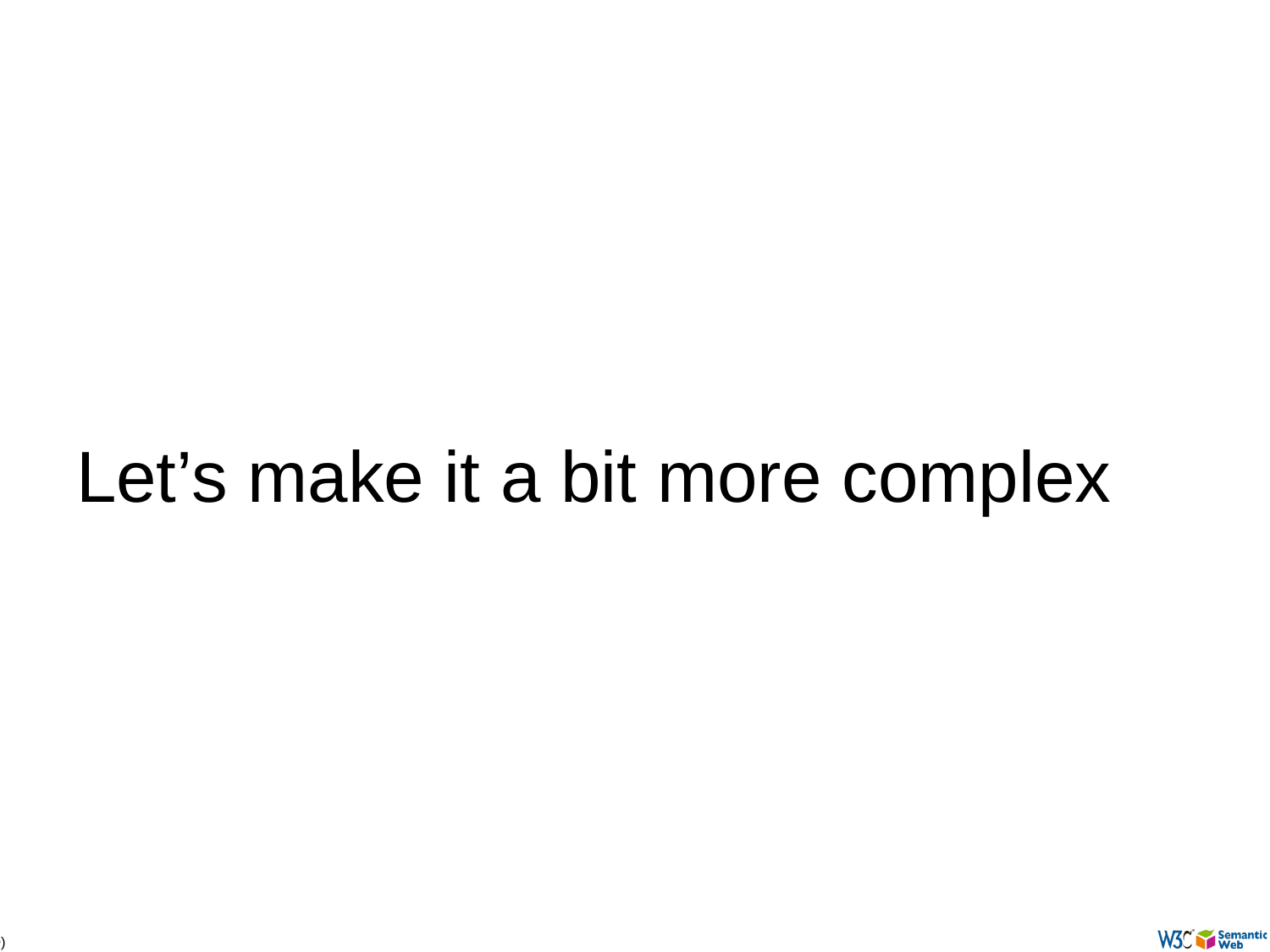

# Let’s make it a bit more complex